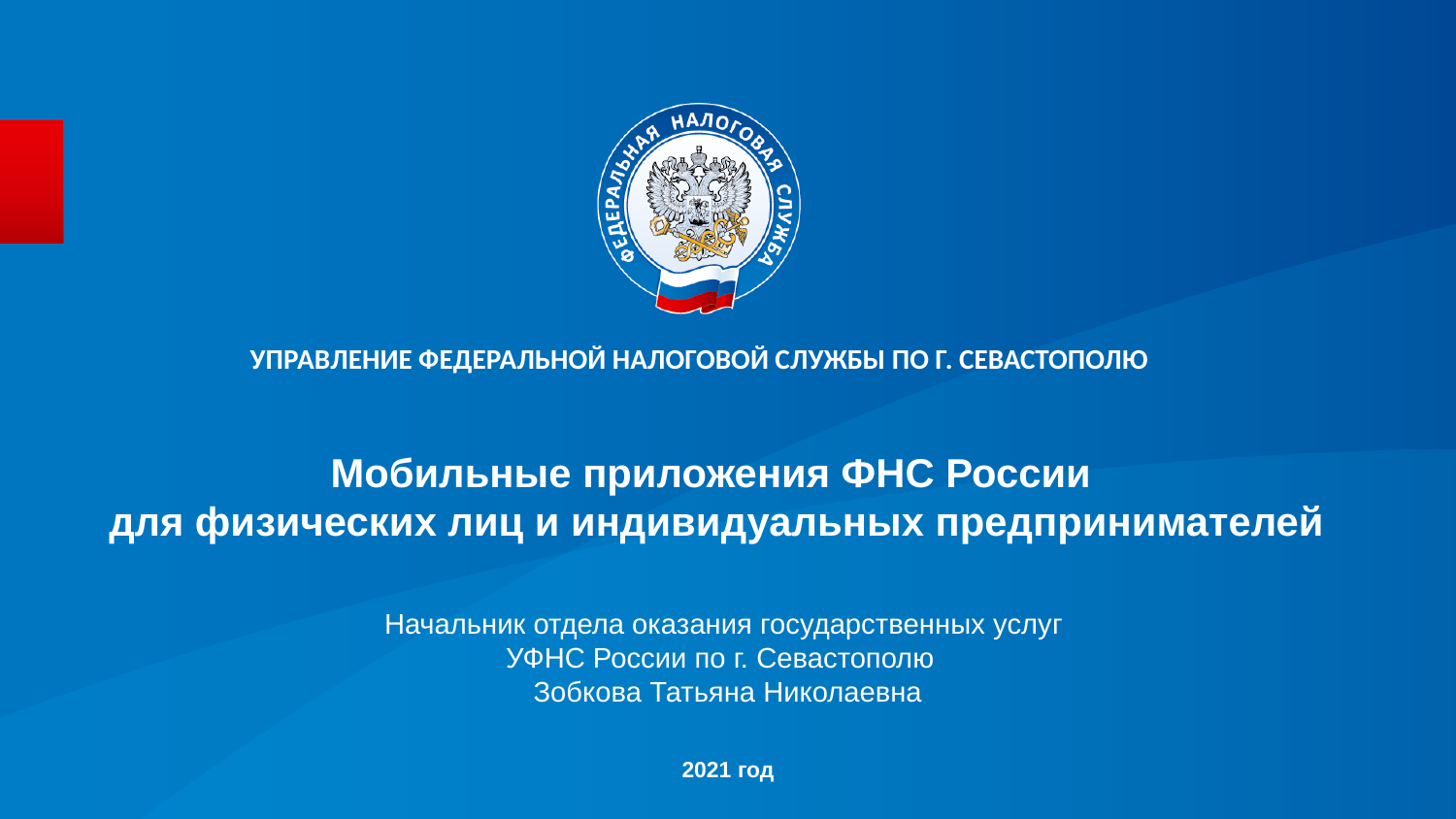

УПРАВЛЕНИЕ ФЕДЕРАЛЬНОЙ НАЛОГОВОЙ СЛУЖБЫ ПО Г. СЕВАСТОПОЛЮ
# Мобильные приложения ФНС России для физических лиц и индивидуальных предпринимателей
Начальник отдела оказания государственных услуг
УФНС России по г. Севастополю
Зобкова Татьяна Николаевна
2021 год